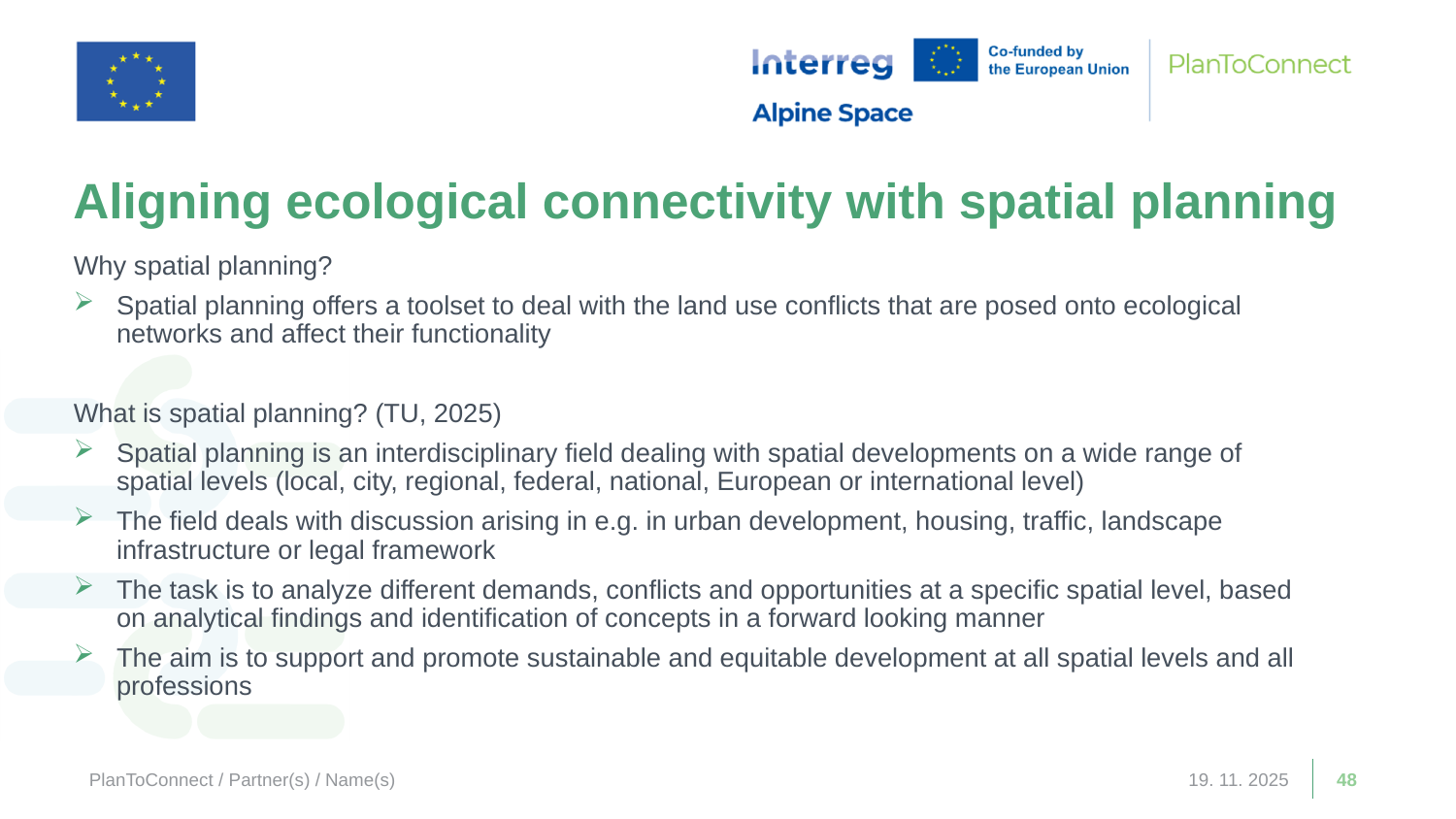

Aligning ecological connectivity with spatial planning
Why spatial planning?
Spatial planning offers a toolset to deal with the land use conflicts that are posed onto ecological networks and affect their functionality

What is spatial planning? (TU, 2025)
Spatial planning is an interdisciplinary field dealing with spatial developments on a wide range of spatial levels (local, city, regional, federal, national, European or international level)
The field deals with discussion arising in e.g. in urban development, housing, traffic, landscape infrastructure or legal framework
The task is to analyze different demands, conflicts and opportunities at a specific spatial level, based on analytical findings and identification of concepts in a forward looking manner
The aim is to support and promote sustainable and equitable development at all spatial levels and all professions

PlanToConnect / Partner(s) / Name(s)
19. 11. 2025
48